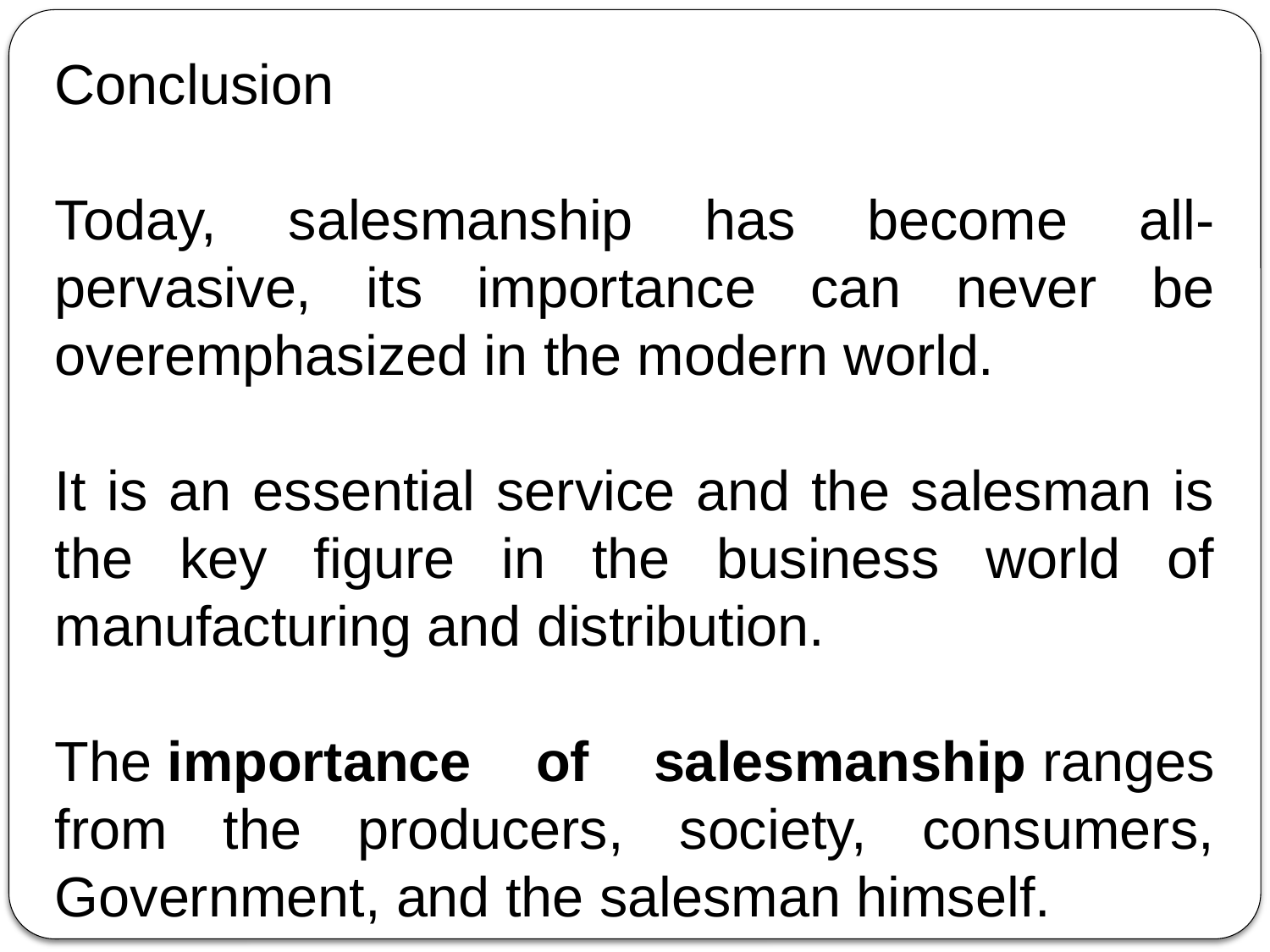

Conclusion

Today, salesmanship has become all-pervasive, its importance can never be overemphasized in the modern world.

It is an essential service and the salesman is the key figure in the business world of manufacturing and distribution.

The importance of salesmanship ranges from the producers, society, consumers, Government, and the salesman himself.